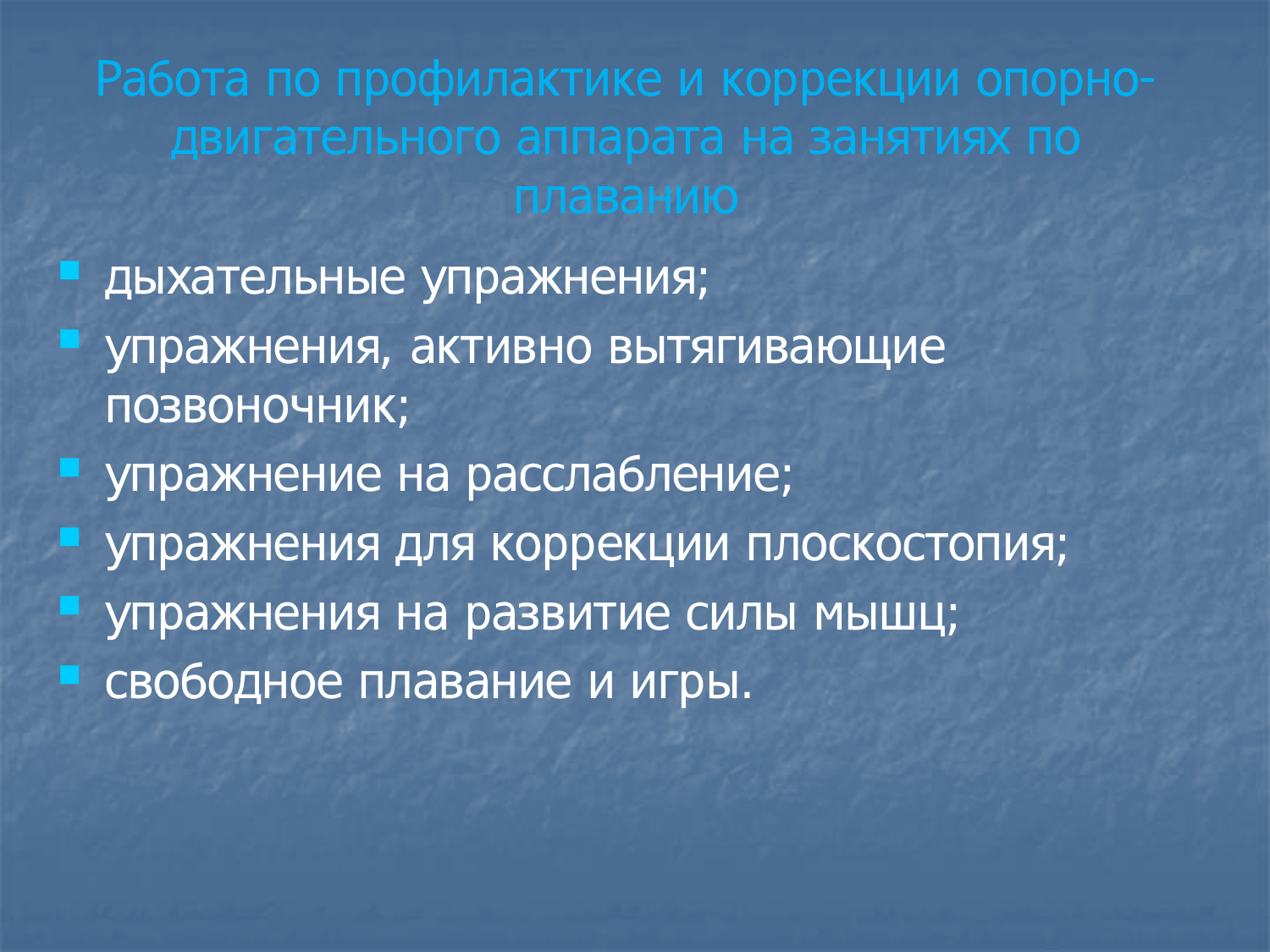

# Работа по профилактике и коррекции опорно-двигательного аппарата на занятиях по плаванию

дыхательные упражнения;
упражнения, активно вытягивающие позвоночник;
упражнение на расслабление;
упражнения для коррекции плоскостопия;
упражнения на развитие силы мышц;
свободное плавание и игры.